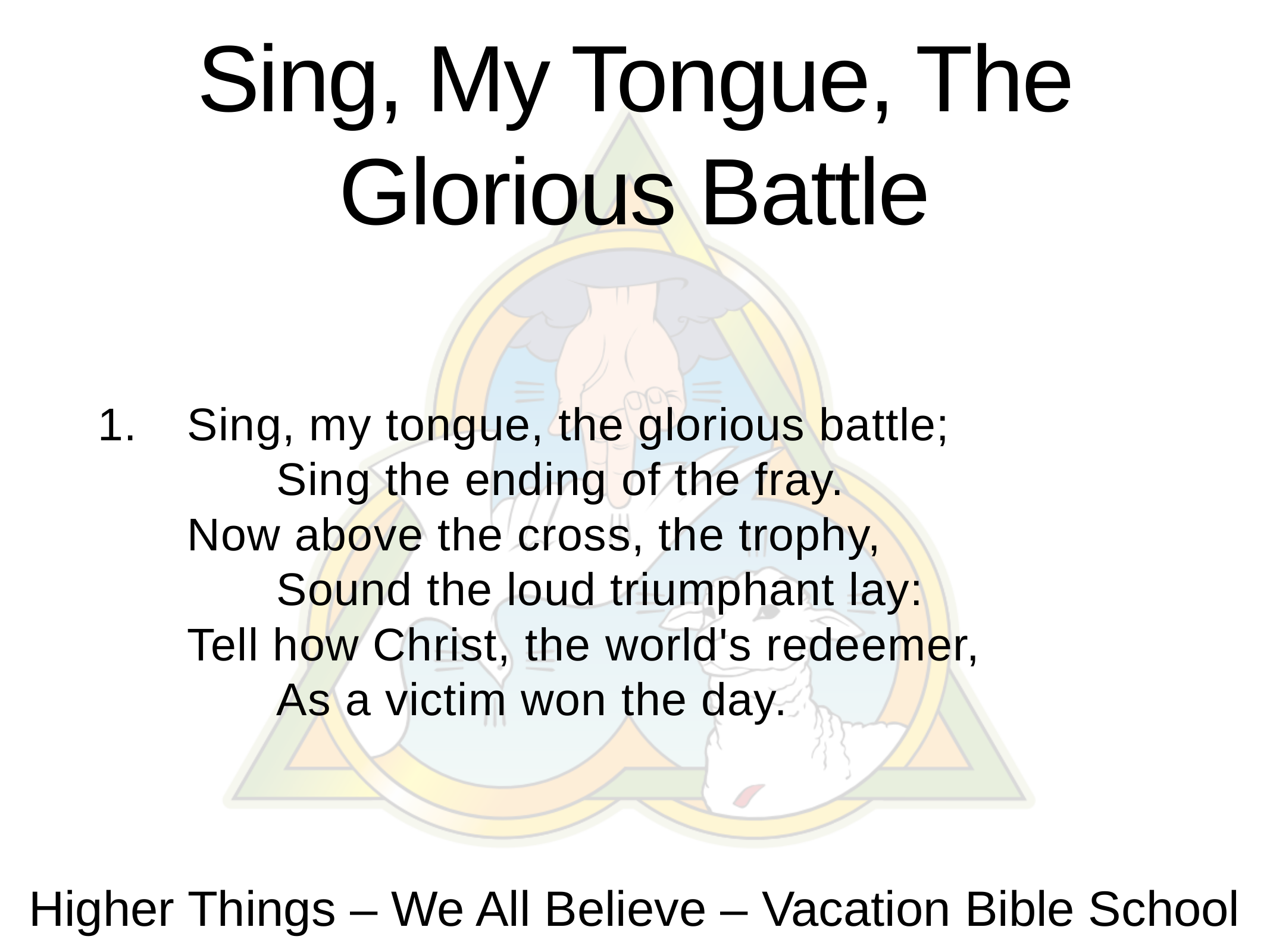

# Sing, My Tongue, The Glorious Battle
1.	Sing, my tongue, the glorious battle;
		Sing the ending of the fray.
	Now above the cross, the trophy,
		Sound the loud triumphant lay:
	Tell how Christ, the world's redeemer,
		As a victim won the day.